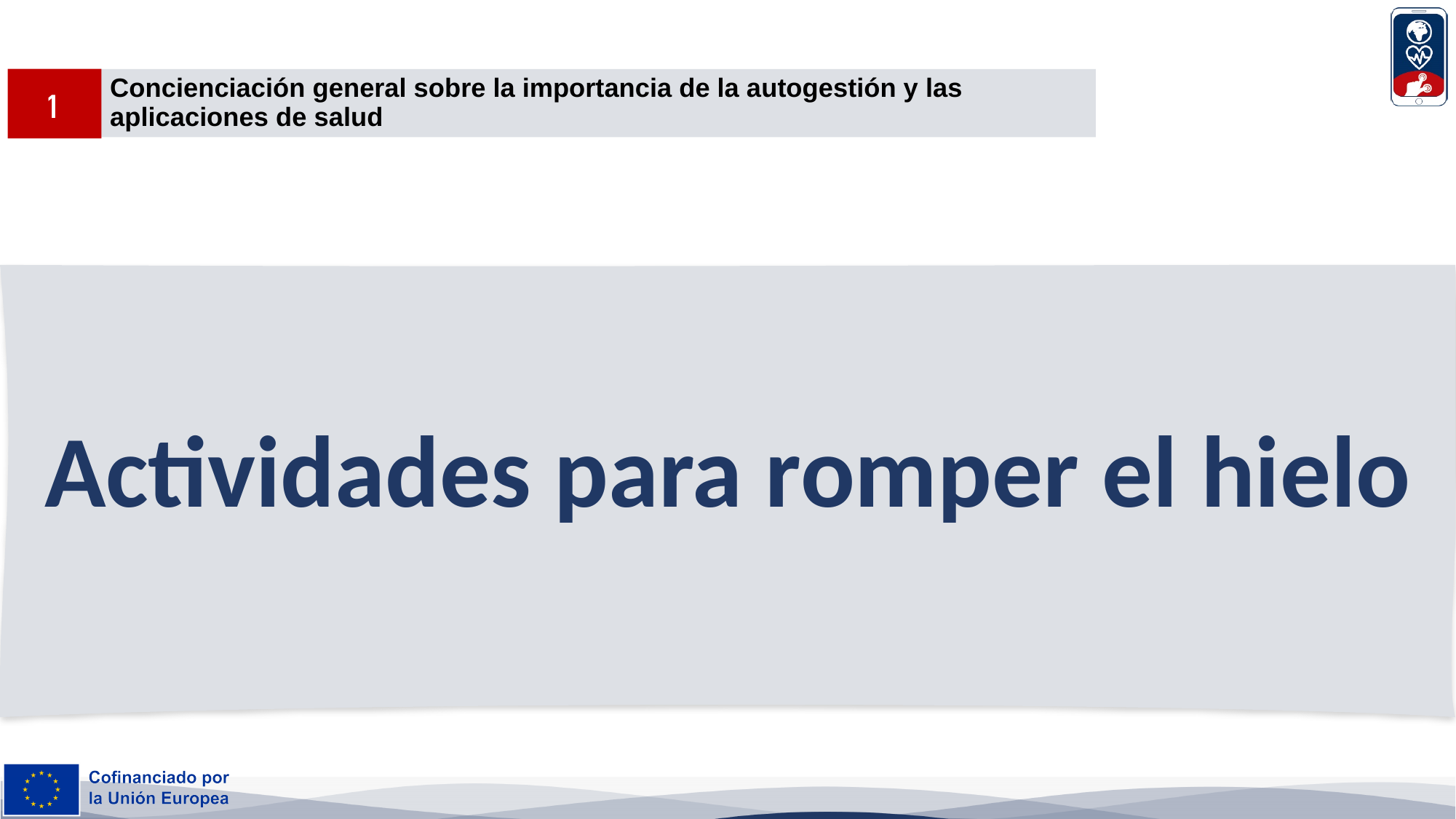

1

Concienciación general sobre la importancia de la autogestión y las aplicaciones de salud
10
1
# Actividades para romper el hielo